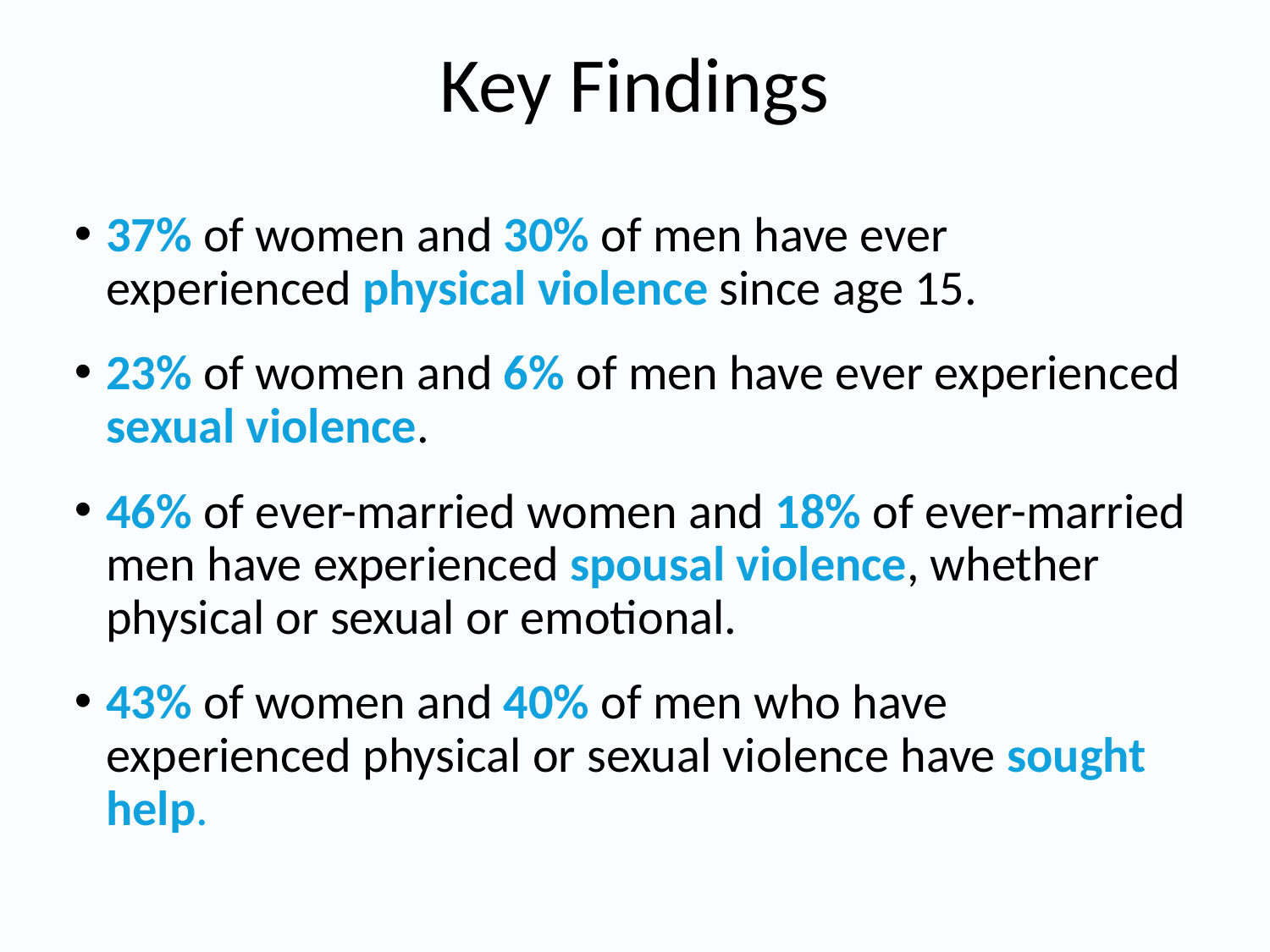

# Key Findings
37% of women and 30% of men have ever experienced physical violence since age 15.
23% of women and 6% of men have ever experienced sexual violence.
46% of ever-married women and 18% of ever-married men have experienced spousal violence, whether physical or sexual or emotional.
43% of women and 40% of men who have experienced physical or sexual violence have sought help.